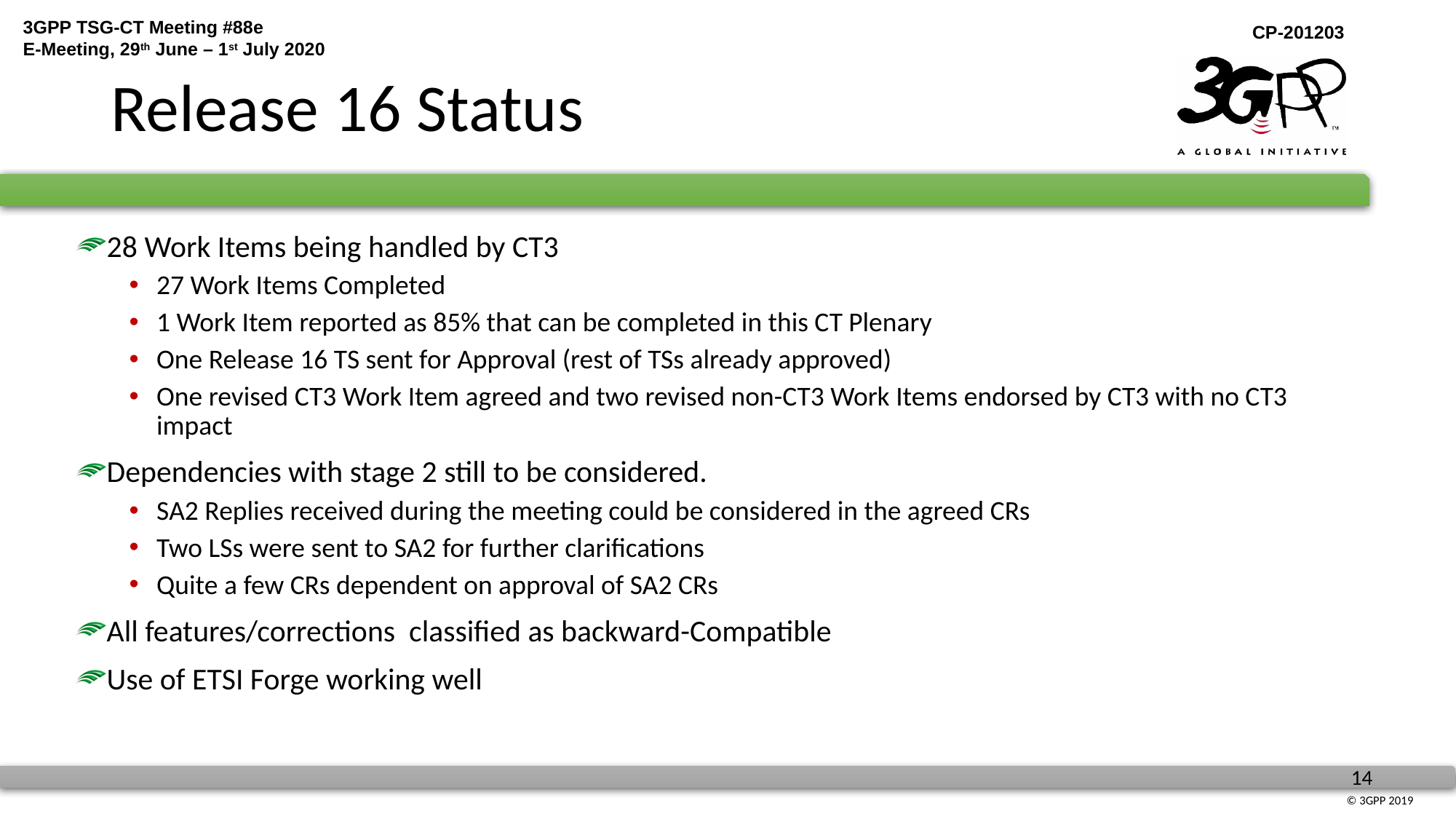

# Release 16 Status
28 Work Items being handled by CT3
27 Work Items Completed
1 Work Item reported as 85% that can be completed in this CT Plenary
One Release 16 TS sent for Approval (rest of TSs already approved)
One revised CT3 Work Item agreed and two revised non-CT3 Work Items endorsed by CT3 with no CT3 impact
Dependencies with stage 2 still to be considered.
SA2 Replies received during the meeting could be considered in the agreed CRs
Two LSs were sent to SA2 for further clarifications
Quite a few CRs dependent on approval of SA2 CRs
All features/corrections  classified as backward-Compatible
Use of ETSI Forge working well